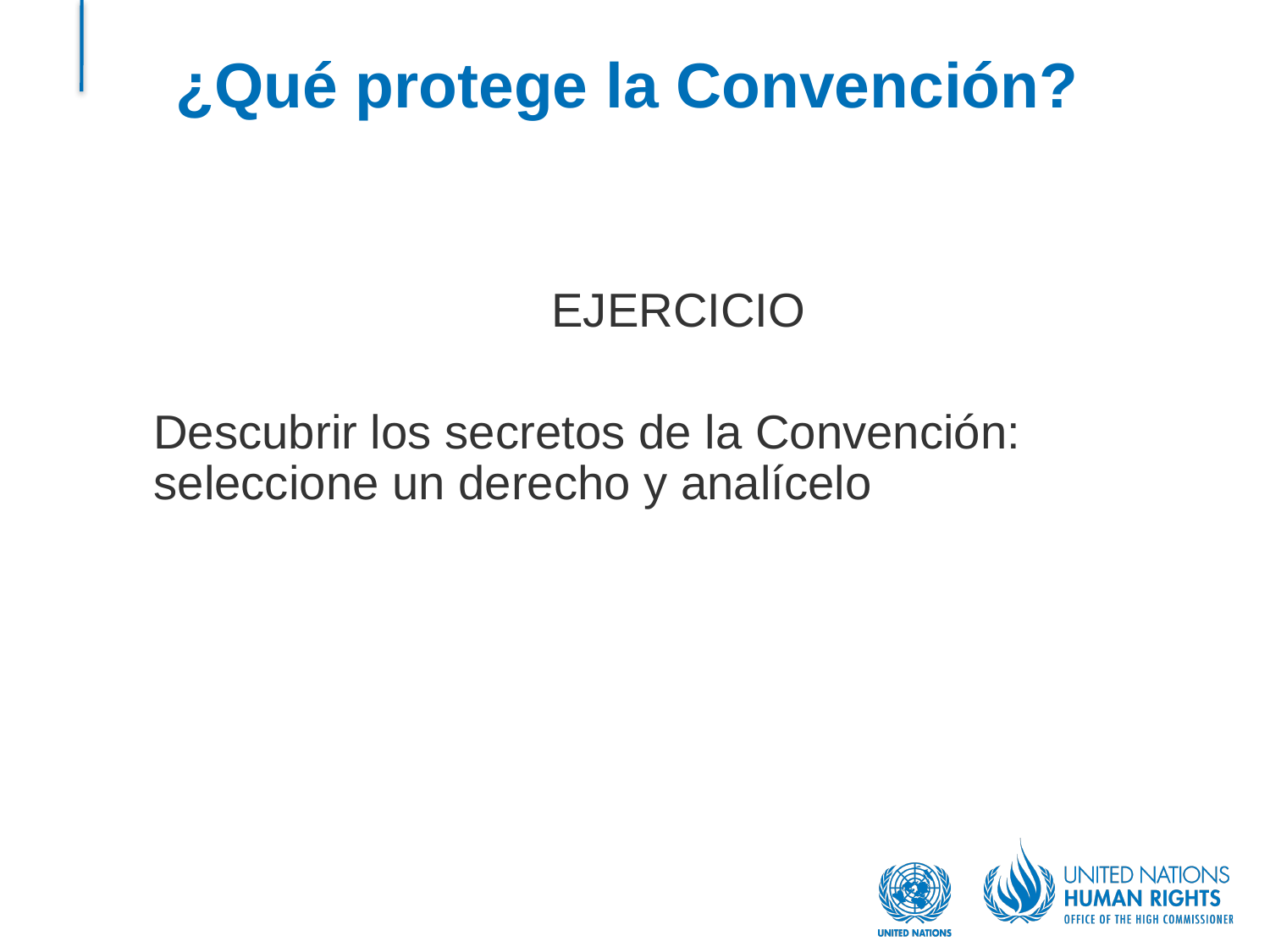

# ¿Qué protege la Convención?

EJERCICIO

Descubrir los secretos de la Convención: seleccione un derecho y analícelo